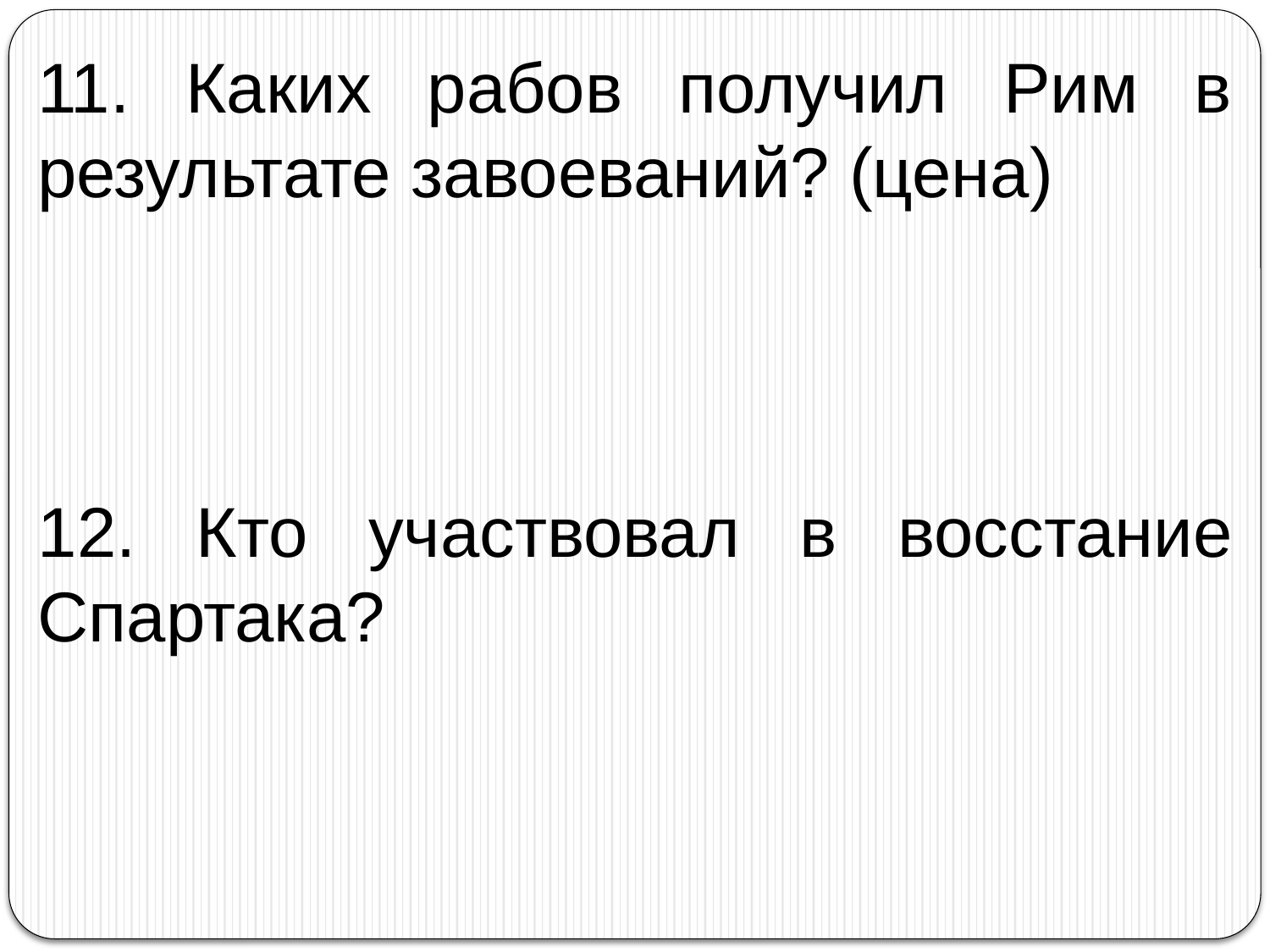

11. Каких рабов получил Рим в результате завоеваний? (цена)
12. Кто участвовал в восстание Спартака?